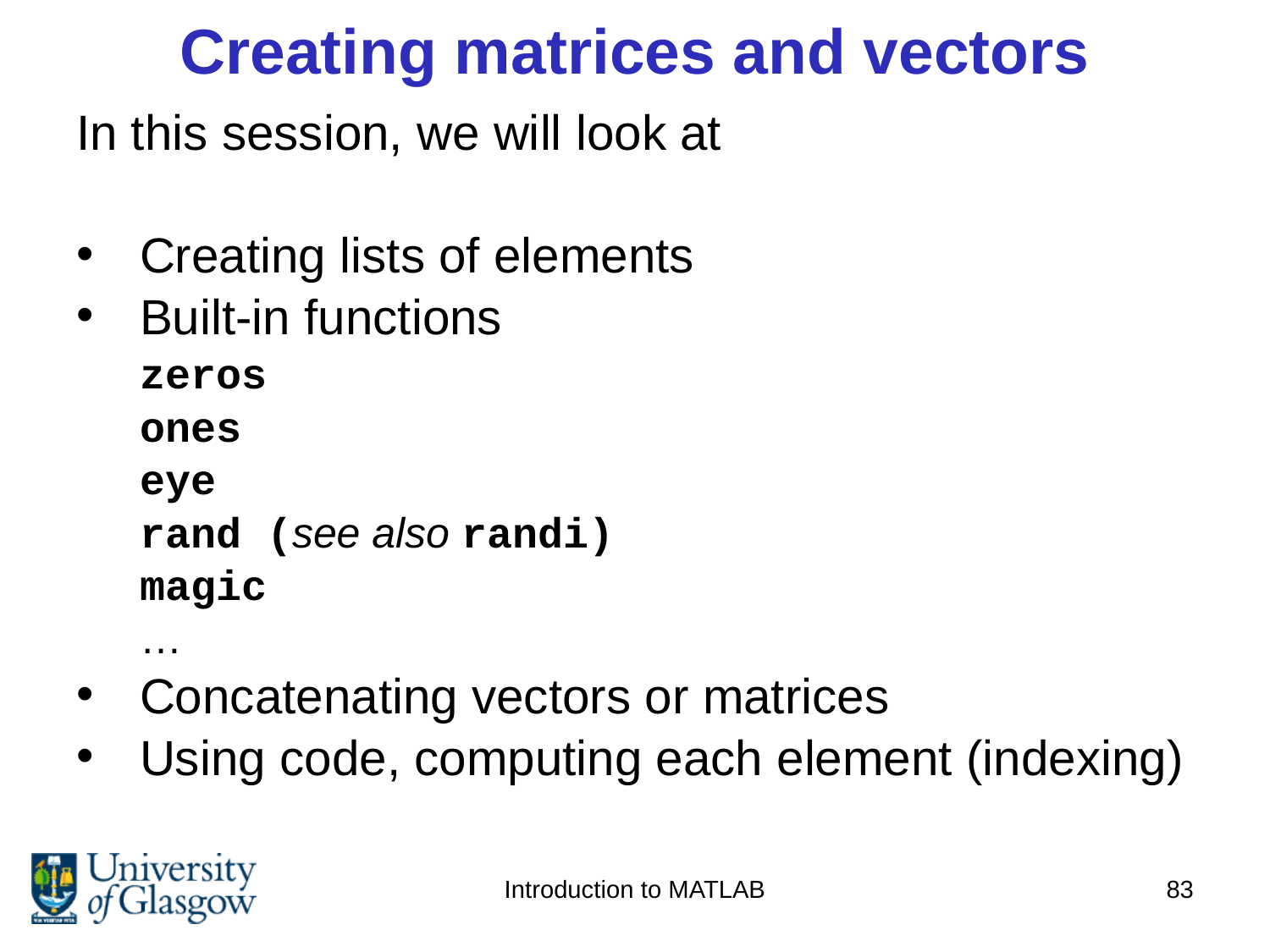

# Creating matrices and vectors
In this session, we will look at

Creating lists of elements
Built-in functions
zeros
ones
eye
rand (see also randi)
magic
…
Concatenating vectors or matrices
Using code, computing each element (indexing)
Introduction to MATLAB
83